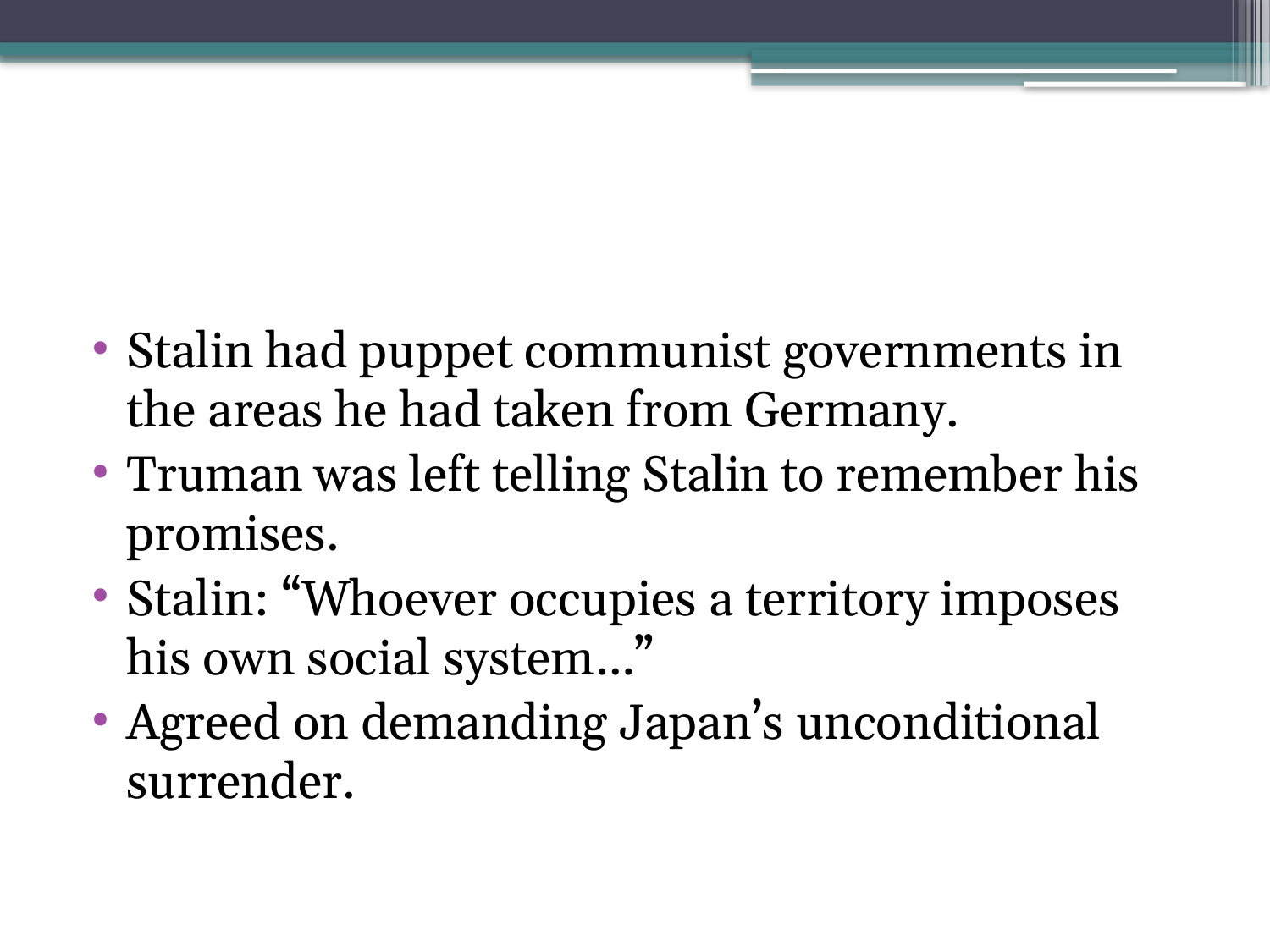

#
Stalin had puppet communist governments in the areas he had taken from Germany.
Truman was left telling Stalin to remember his promises.
Stalin: “Whoever occupies a territory imposes his own social system…”
Agreed on demanding Japan’s unconditional surrender.